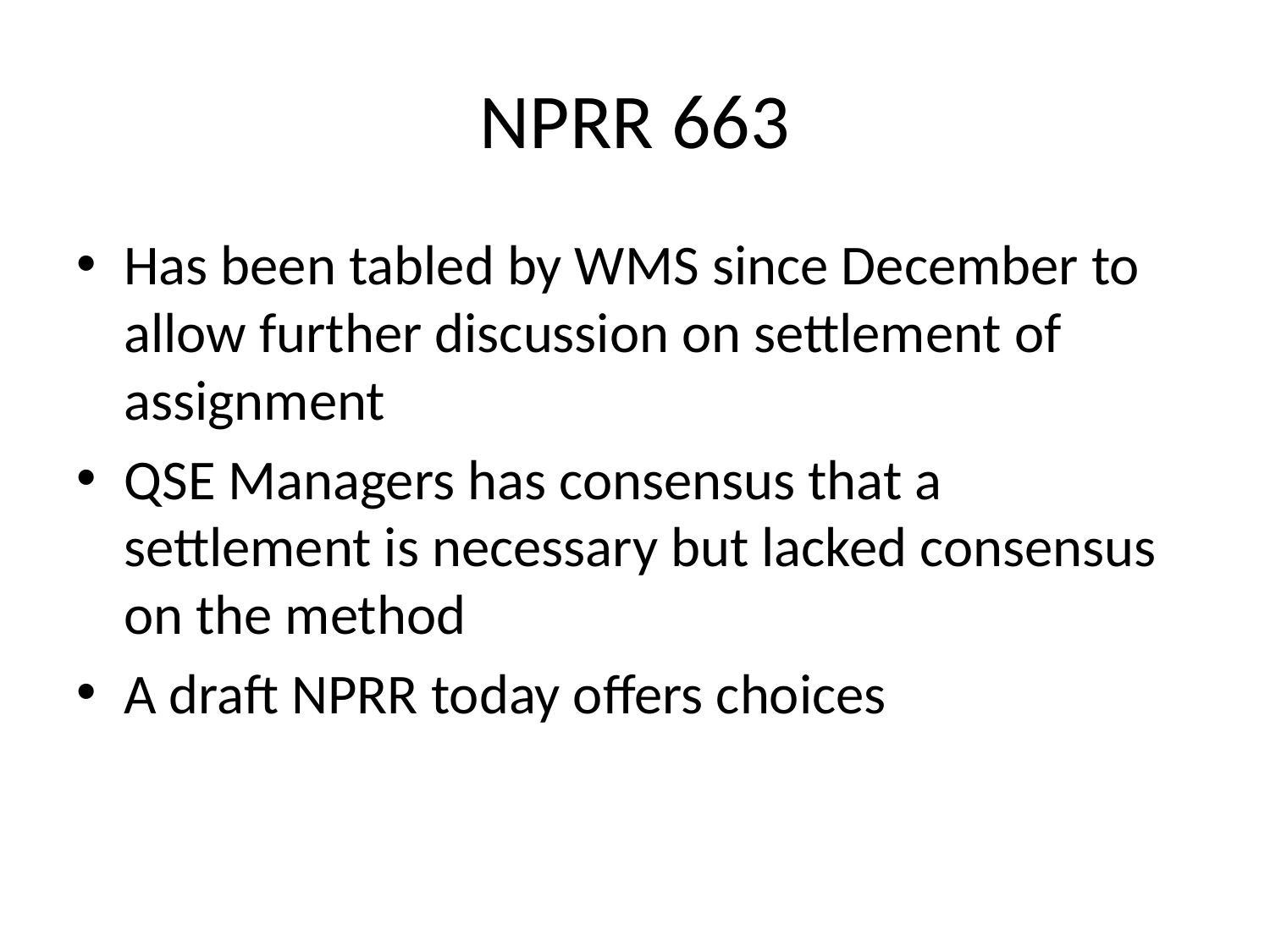

# NPRR 663
Has been tabled by WMS since December to allow further discussion on settlement of assignment
QSE Managers has consensus that a settlement is necessary but lacked consensus on the method
A draft NPRR today offers choices